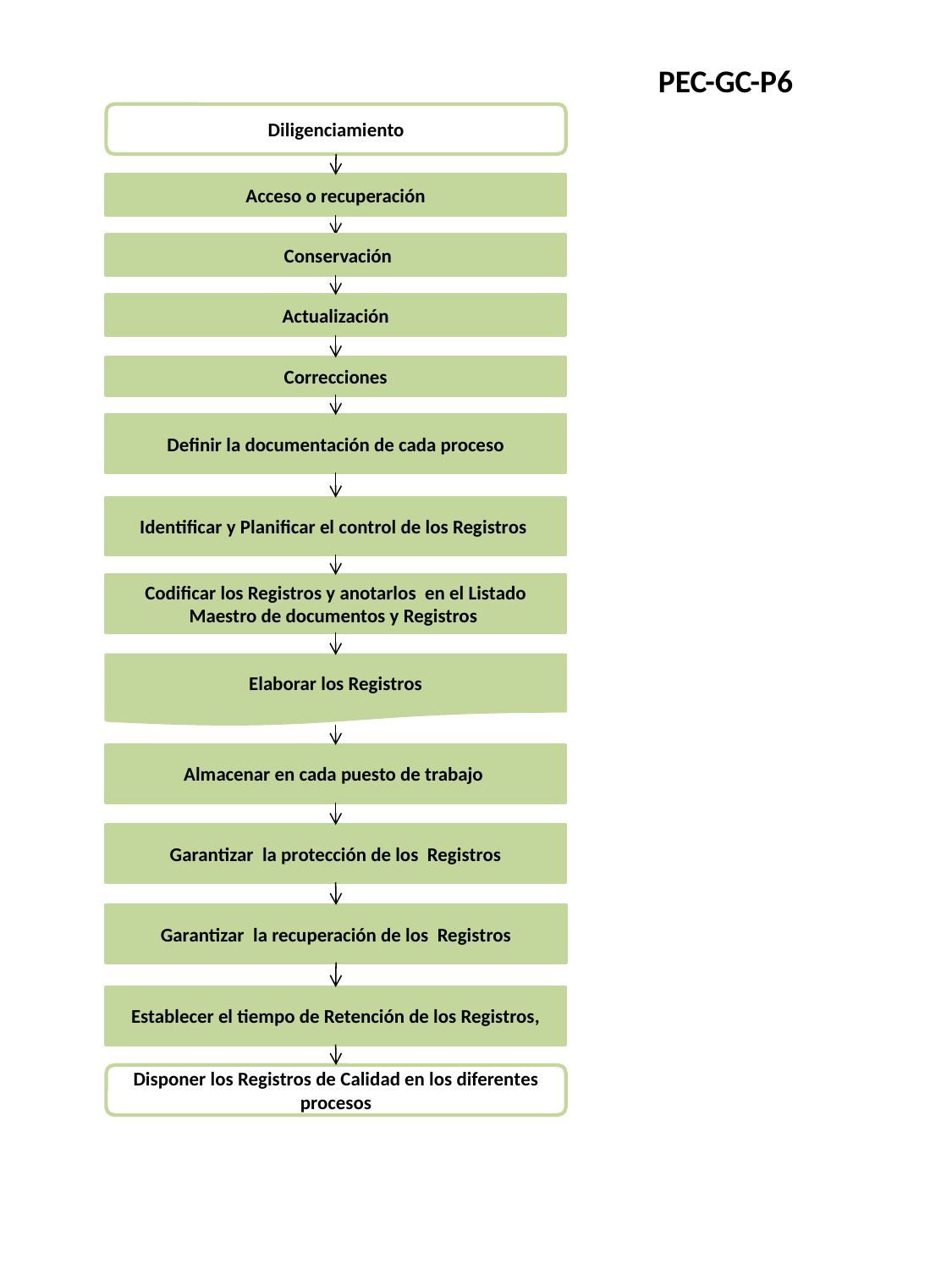

PEC-GC-P6
Diligenciamiento
Acceso o recuperación
 Conservación
Actualización
Correcciones
Definir la documentación de cada proceso
Identificar y Planificar el control de los Registros
Codificar los Registros y anotarlos  en el Listado Maestro de documentos y Registros
Elaborar los Registros
Almacenar en cada puesto de trabajo
Garantizar  la protección de los  Registros
Garantizar  la recuperación de los  Registros
Establecer el tiempo de Retención de los Registros,
Disponer los Registros de Calidad en los diferentes procesos